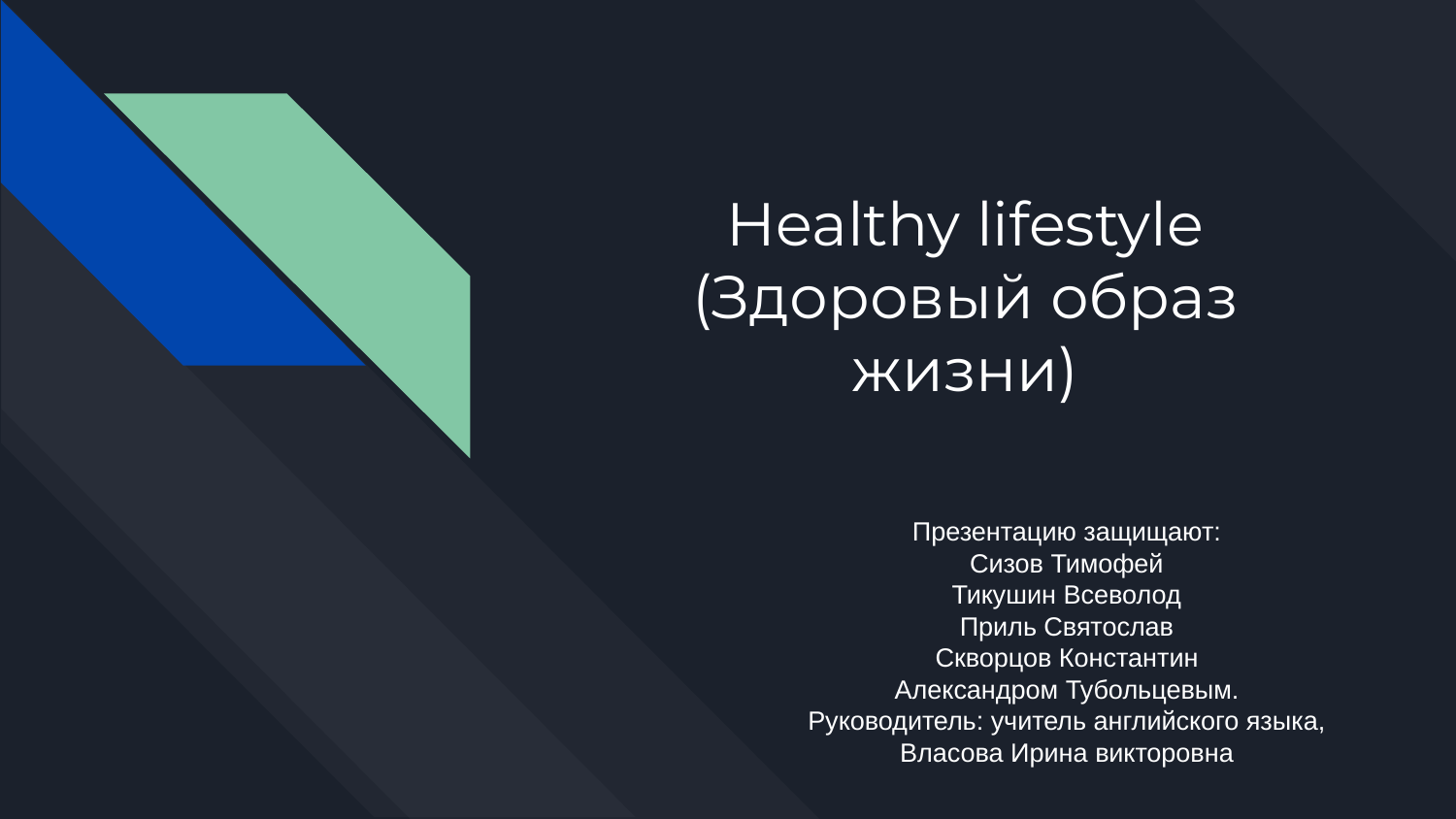

# Healthy lifestyle (Здоровый образ жизни)
Презентацию защищают:
Сизов Тимофей
Тикушин Всеволод
Приль Святослав
Скворцов Константин
Александром Тубольцевым.
Руководитель: учитель английского языка, Власова Ирина викторовна